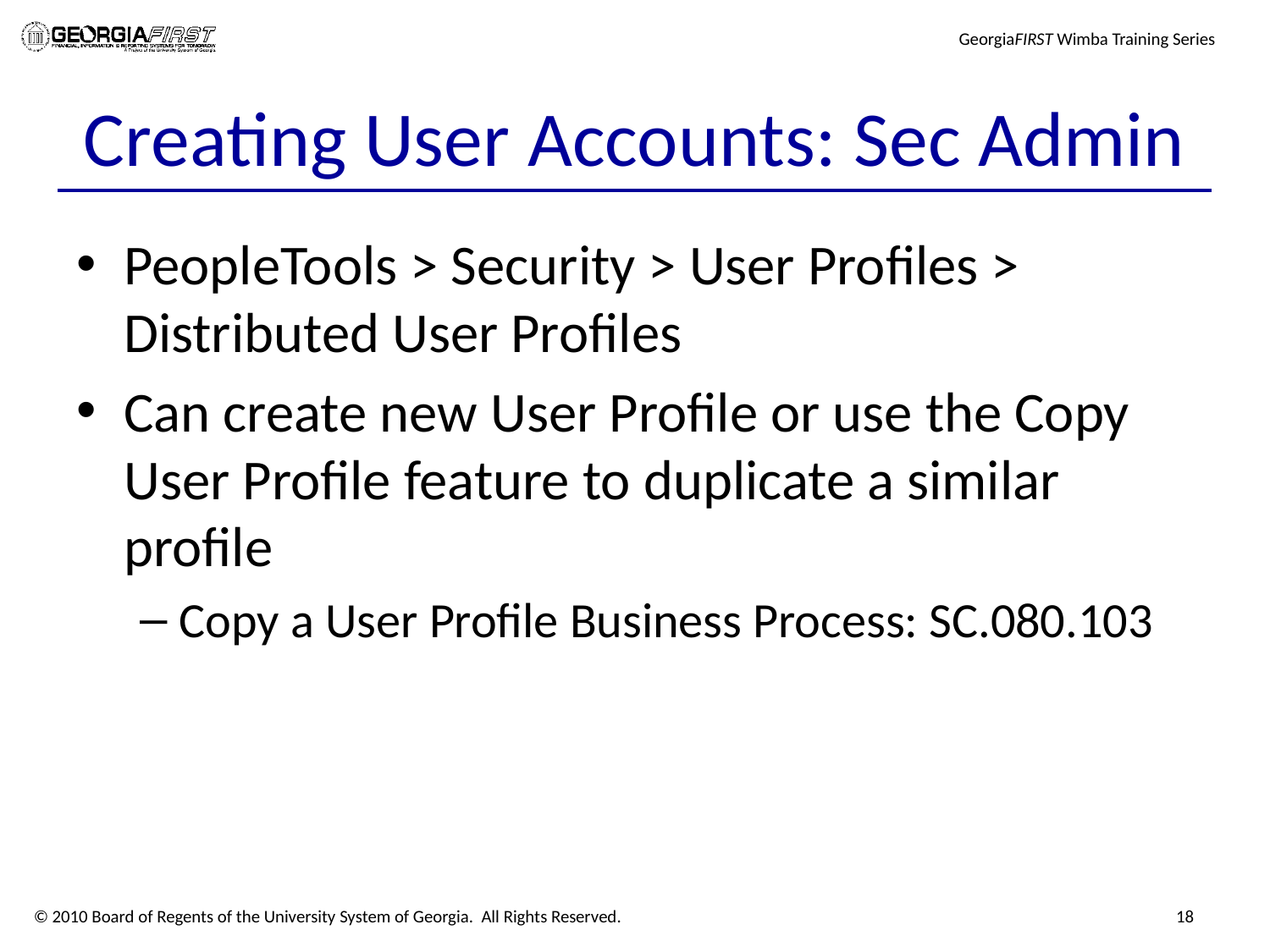

# Creating User Accounts: Sec Admin
PeopleTools > Security > User Profiles > Distributed User Profiles
Can create new User Profile or use the Copy User Profile feature to duplicate a similar profile
Copy a User Profile Business Process: SC.080.103